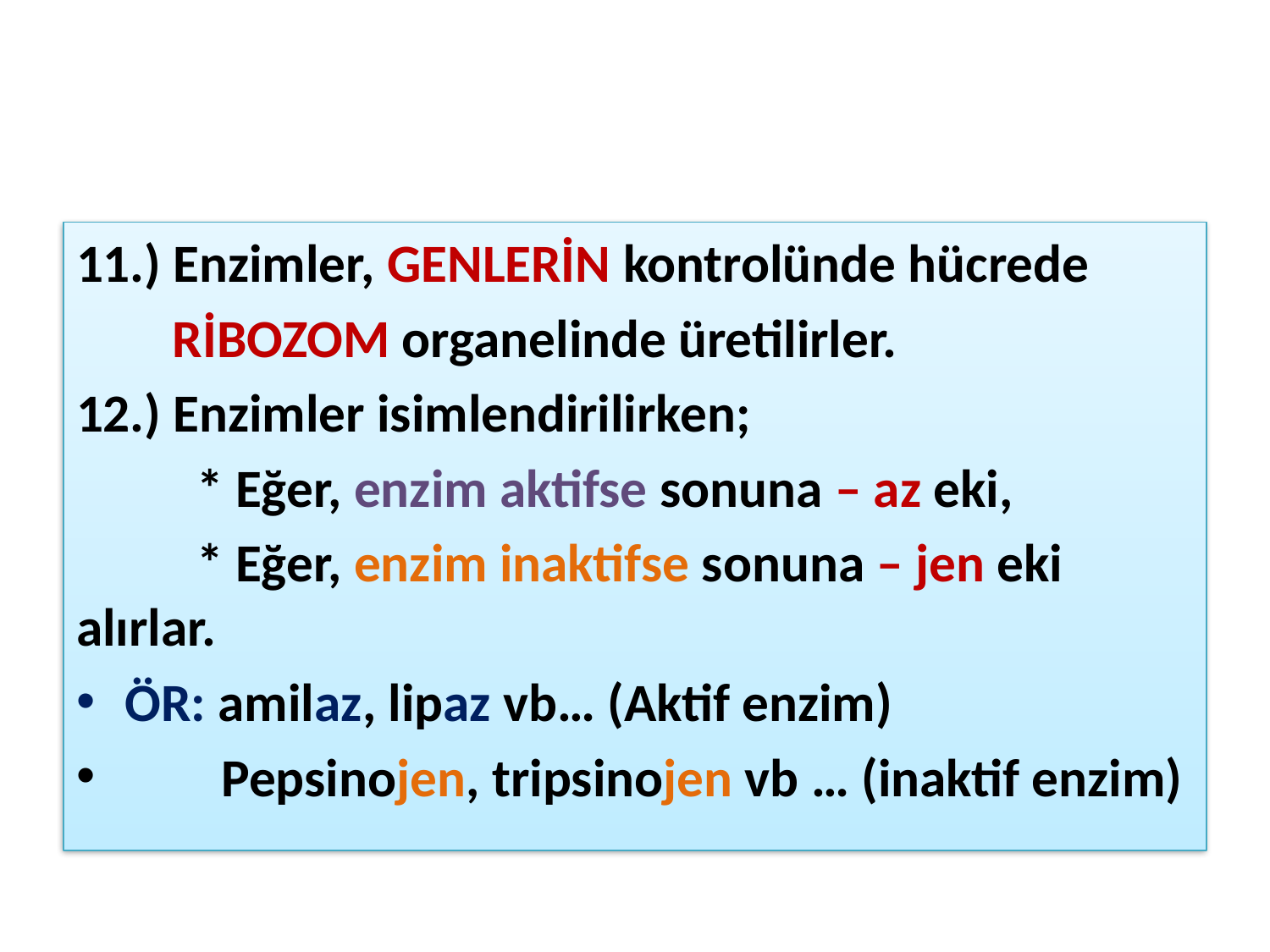

#
11.) Enzimler, GENLERİN kontrolünde hücrede
        RİBOZOM organelinde üretilirler.
12.) Enzimler isimlendirilirken;
	* Eğer, enzim aktifse sonuna – az eki,
	* Eğer, enzim inaktifse sonuna – jen eki alırlar.
ÖR: amilaz, lipaz vb… (Aktif enzim)
        Pepsinojen, tripsinojen vb … (inaktif enzim)